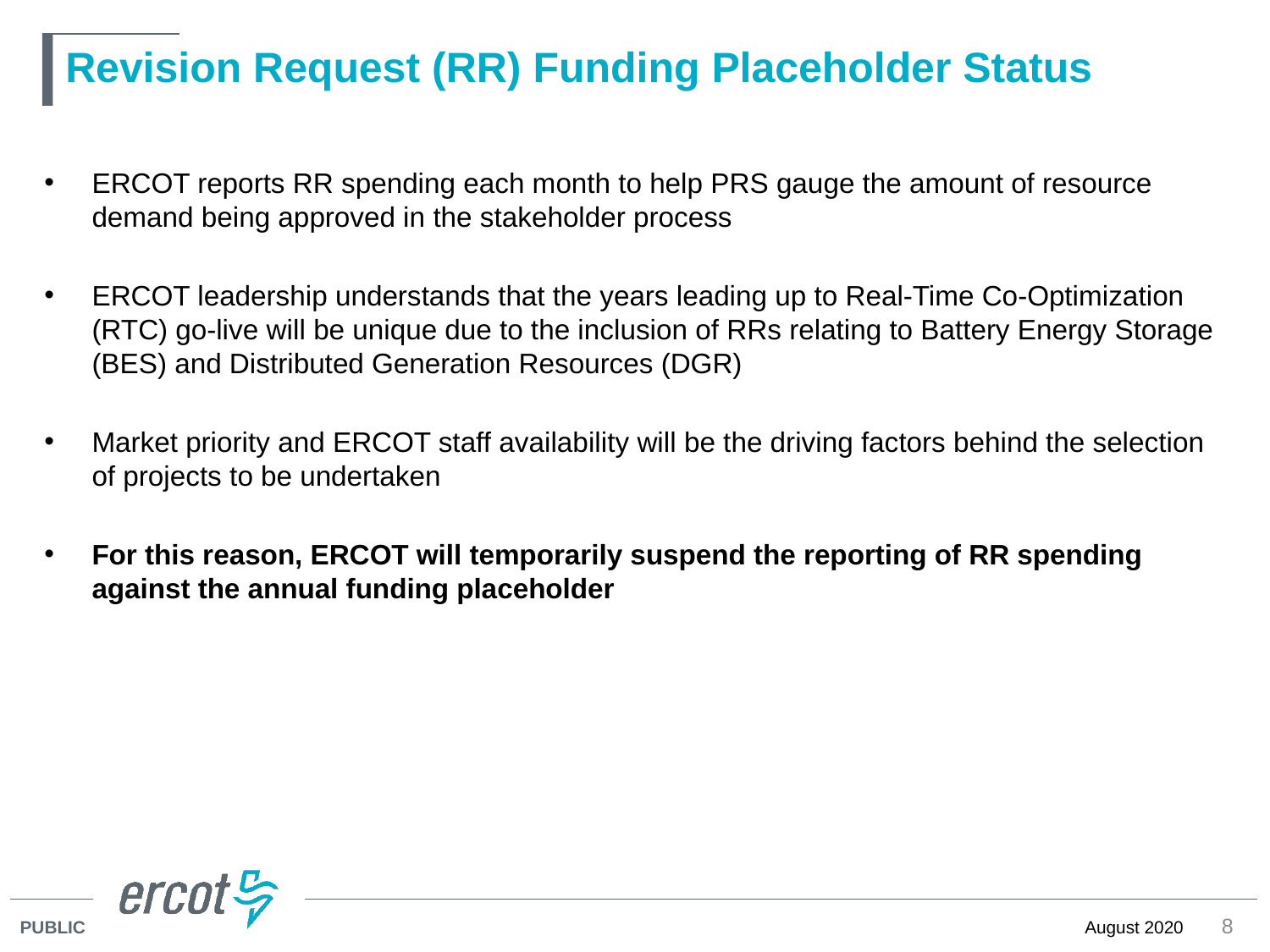

# Revision Request (RR) Funding Placeholder Status
ERCOT reports RR spending each month to help PRS gauge the amount of resource demand being approved in the stakeholder process

ERCOT leadership understands that the years leading up to Real-Time Co-Optimization (RTC) go-live will be unique due to the inclusion of RRs relating to Battery Energy Storage (BES) and Distributed Generation Resources (DGR)

Market priority and ERCOT staff availability will be the driving factors behind the selection of projects to be undertaken

For this reason, ERCOT will temporarily suspend the reporting of RR spending against the annual funding placeholder
8